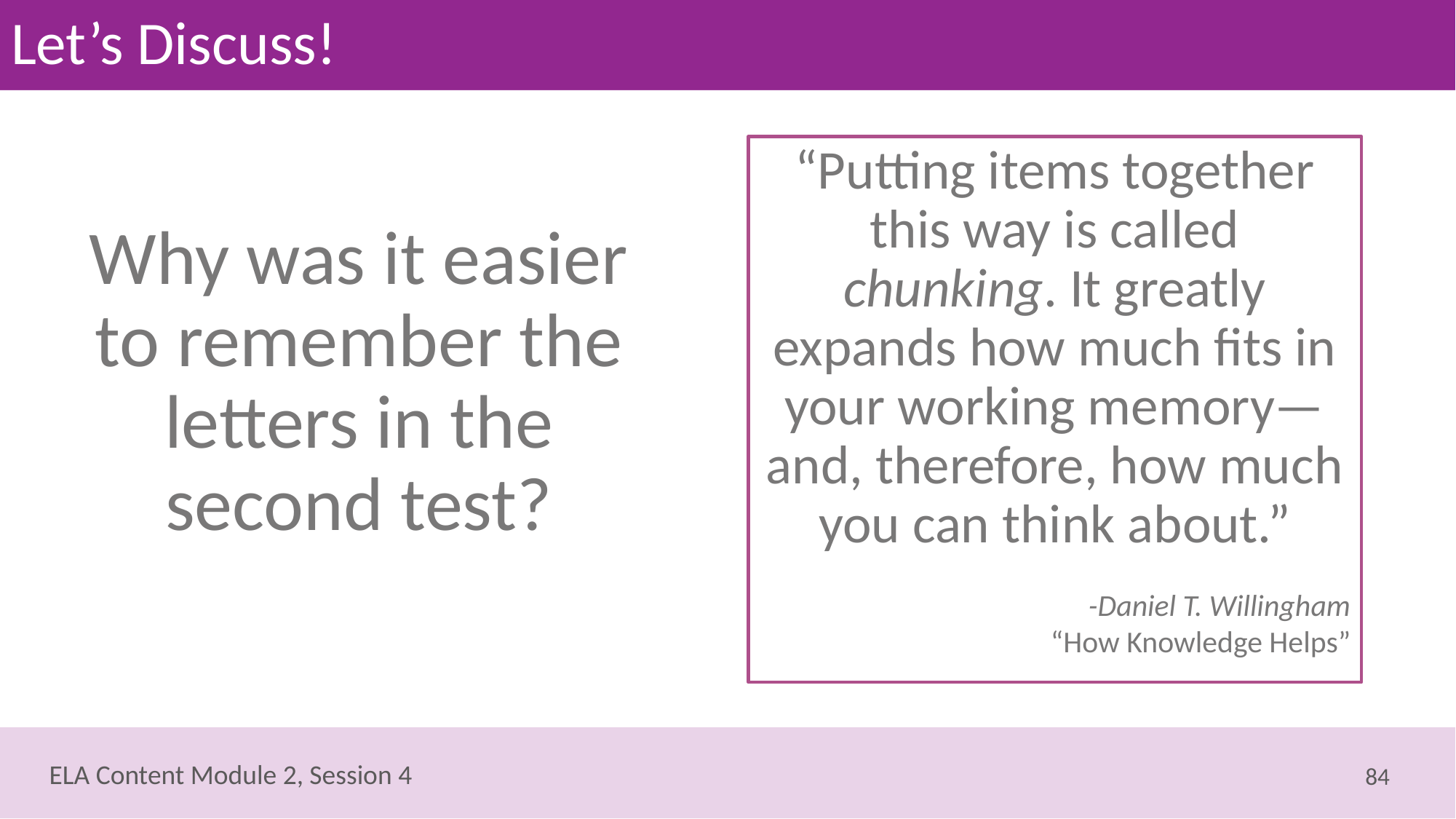

# Let’s Discuss!
“Putting items together this way is called chunking. It greatly expands how much fits in your working memory—and, therefore, how much you can think about.”

-Daniel T. Willingham
“How Knowledge Helps”
Why was it easier to remember the letters in the second test?
84